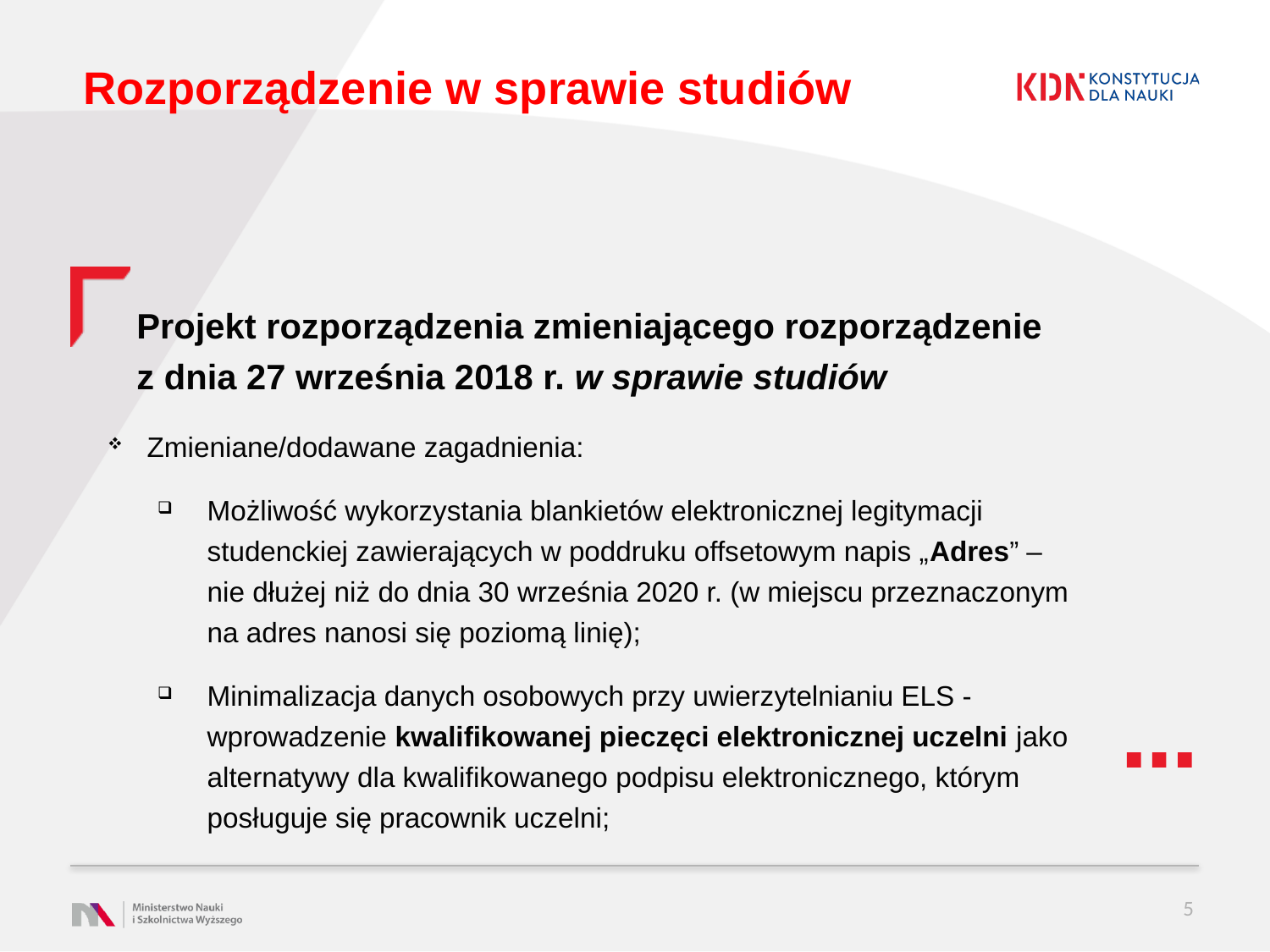

# Rozporządzenie w sprawie studiów
Projekt rozporządzenia zmieniającego rozporządzenie z dnia 27 września 2018 r. w sprawie studiów
Zmieniane/dodawane zagadnienia:
Możliwość wykorzystania blankietów elektronicznej legitymacji studenckiej zawierających w poddruku offsetowym napis „Adres” – nie dłużej niż do dnia 30 września 2020 r. (w miejscu przeznaczonym na adres nanosi się poziomą linię);
Minimalizacja danych osobowych przy uwierzytelnianiu ELS - wprowadzenie kwalifikowanej pieczęci elektronicznej uczelni jako alternatywy dla kwalifikowanego podpisu elektronicznego, którym posługuje się pracownik uczelni;
5